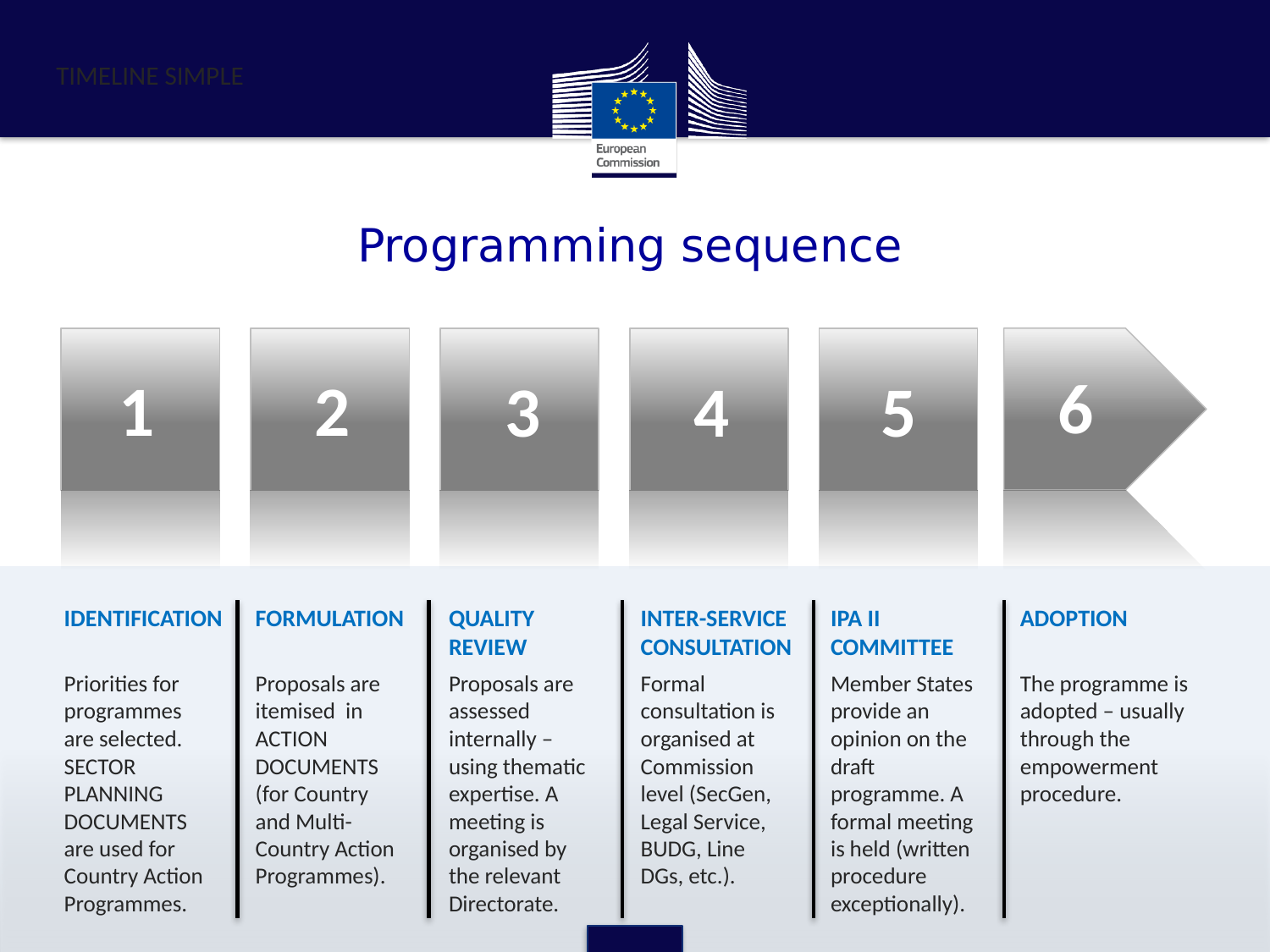

TIMELINE SIMPLE
Programming sequence

6
1
2
3
4
5

IDENTIFICATION
FORMULATION
QUALITY
REVIEW
INTER-SERVICE
CONSULTATION
IPA II COMMITTEE
ADOPTION
Priorities for programmes are selected. Sector Planning Documents are used for Country Action Programmes.
Proposals are itemised  in ACTION DOCUMENTS (for Country and Multi-Country Action Programmes).
Proposals are assessed internally – using thematic expertise. A meeting is organised by the relevant Directorate.
Formal consultation is organised at Commission level (SecGen, Legal Service, BUDG, Line DGs, etc.).
Member States provide an opinion on the draft programme. A formal meeting is held (written procedure exceptionally).
The programme is adopted – usually through the empowerment procedure.